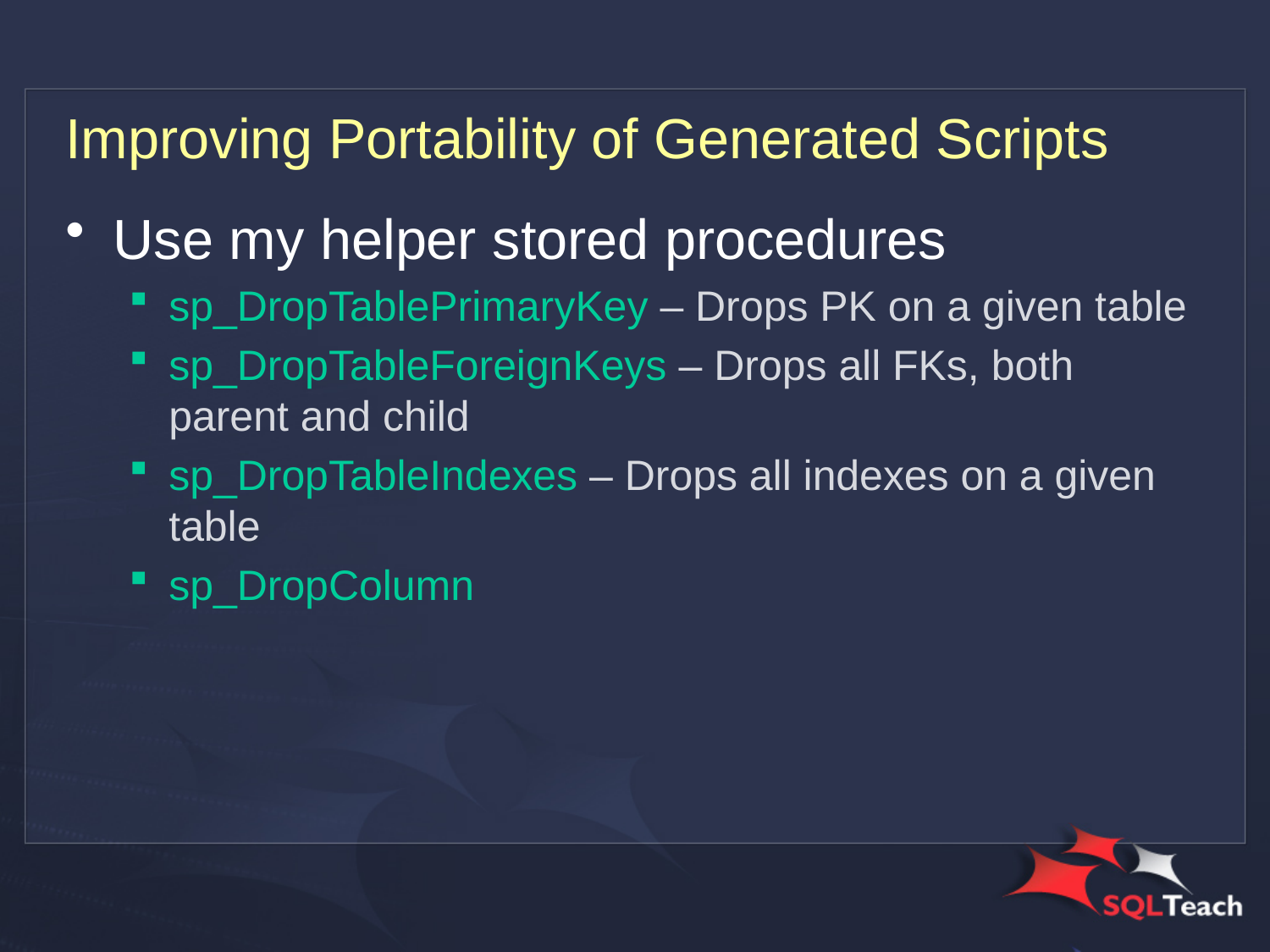

# Improving Portability of Generated Scripts
Use my helper stored procedures
sp_DropTablePrimaryKey – Drops PK on a given table
sp_DropTableForeignKeys – Drops all FKs, both parent and child
sp_DropTableIndexes – Drops all indexes on a given table
sp_DropColumn